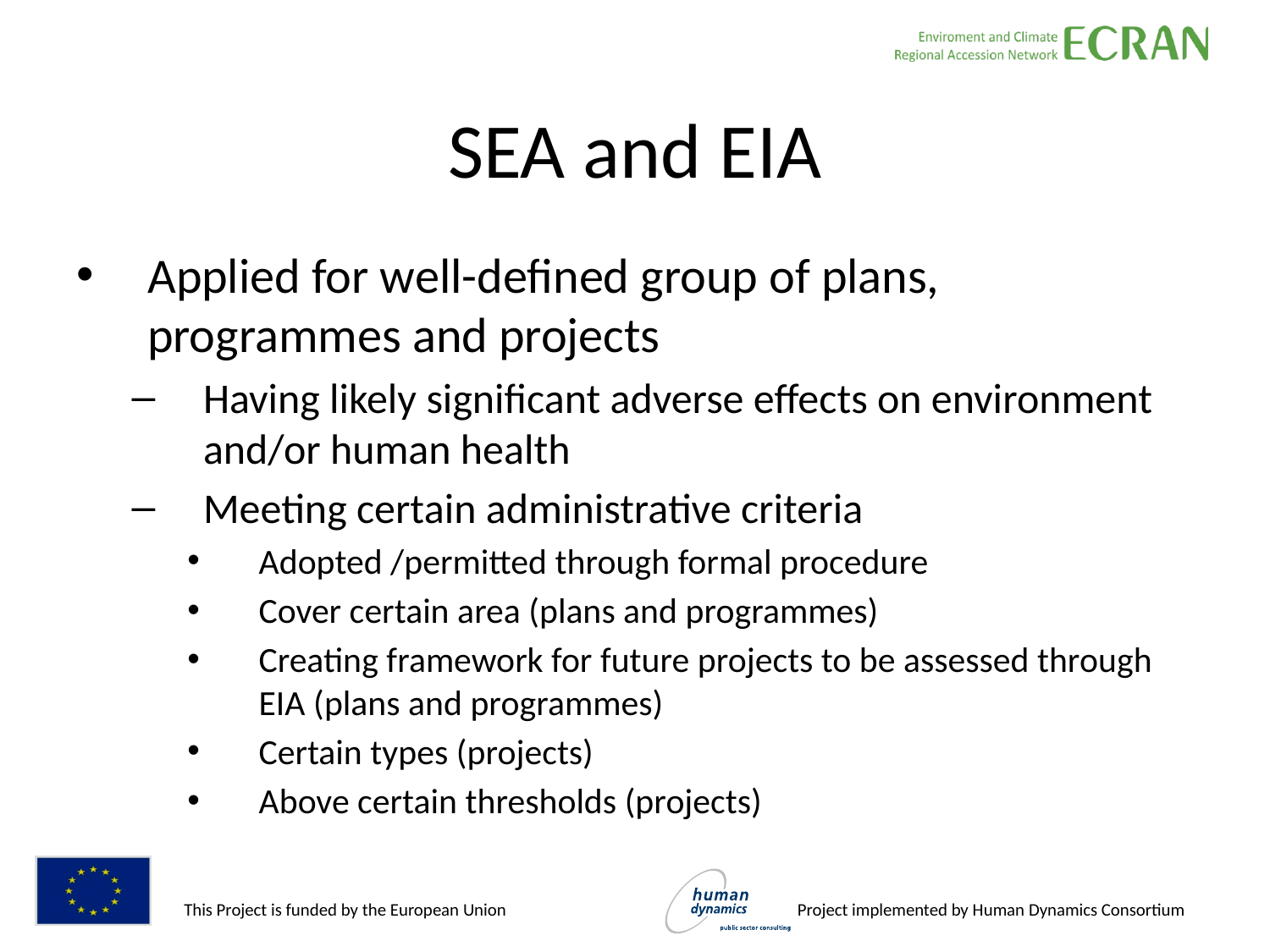

# SEA and EIA
Applied for well-defined group of plans, programmes and projects
Having likely significant adverse effects on environment and/or human health
Meeting certain administrative criteria
Adopted /permitted through formal procedure
Cover certain area (plans and programmes)
Creating framework for future projects to be assessed through EIA (plans and programmes)
Certain types (projects)
Above certain thresholds (projects)